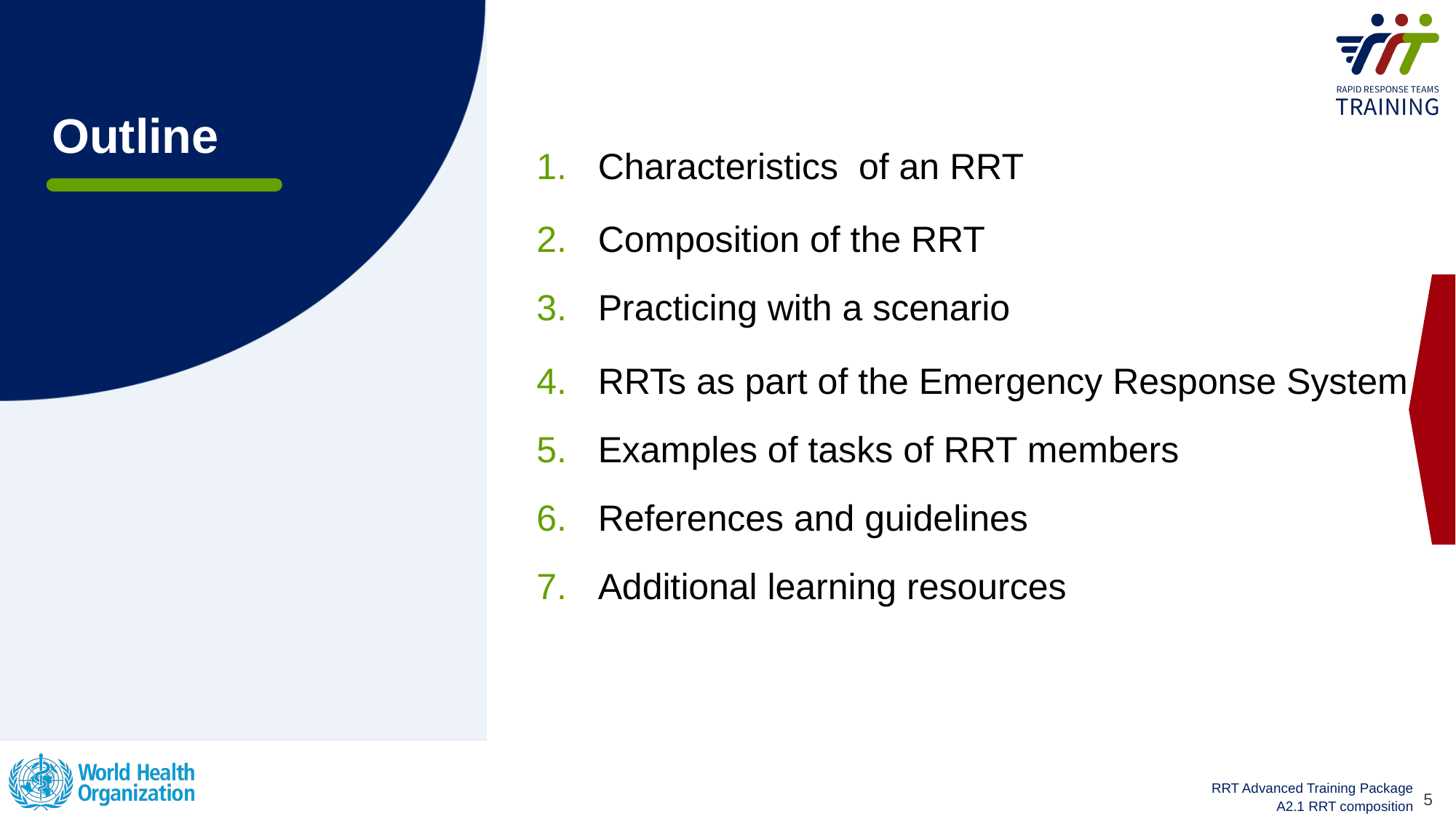

# Outline
Characteristics  of an RRT
Composition of the RRT
Practicing with a scenario
RRTs as part of the Emergency Response System
Examples of tasks of RRT members
References and guidelines
Additional learning resources

5